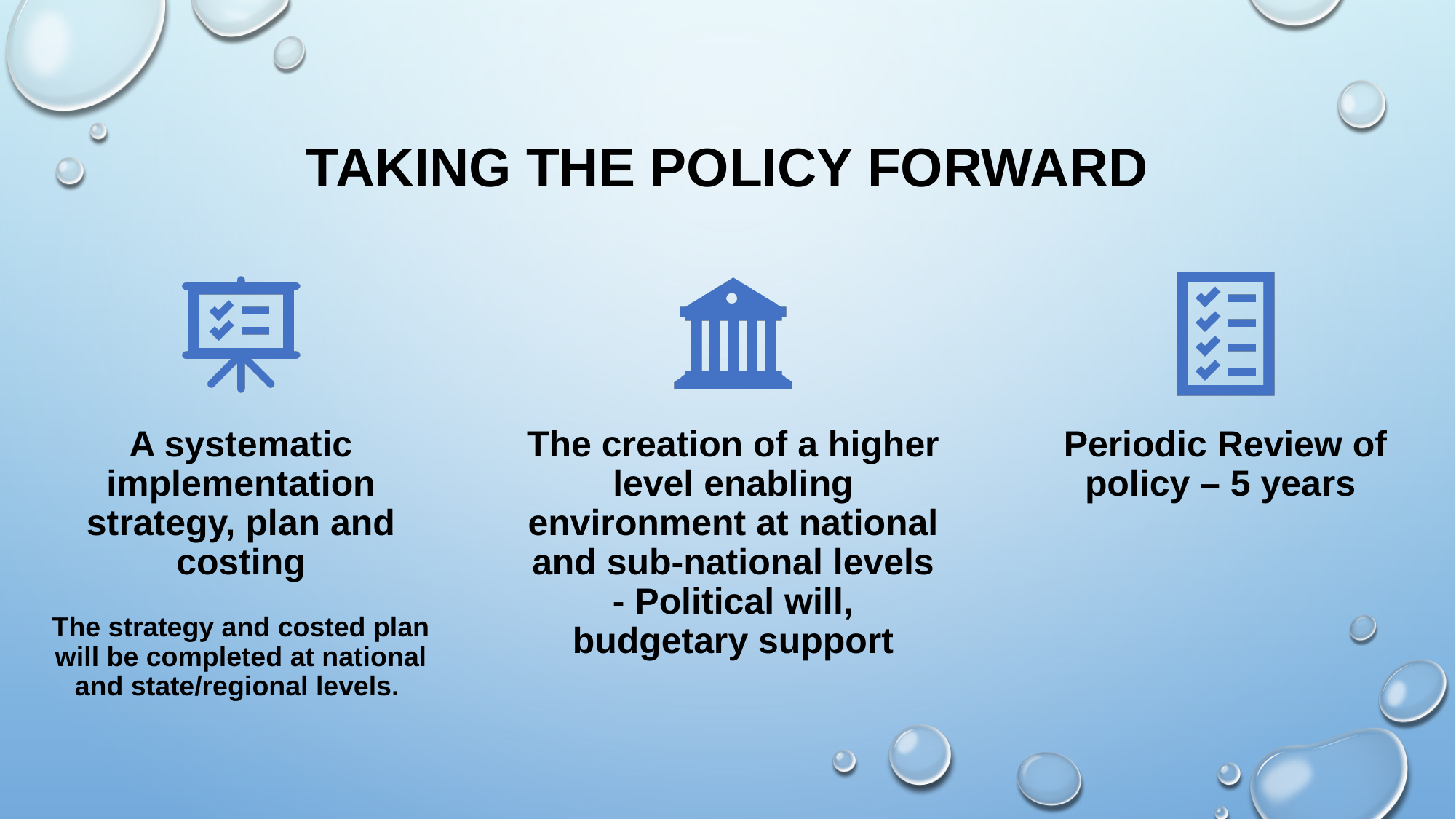

# Taking the policy forward
A systematic implementation strategy, plan and costing
The strategy and costed plan will be completed at national and state/regional levels.
The creation of a higher level enabling environment at national and sub-national levels - Political will, budgetary support
Periodic Review of policy – 5 years